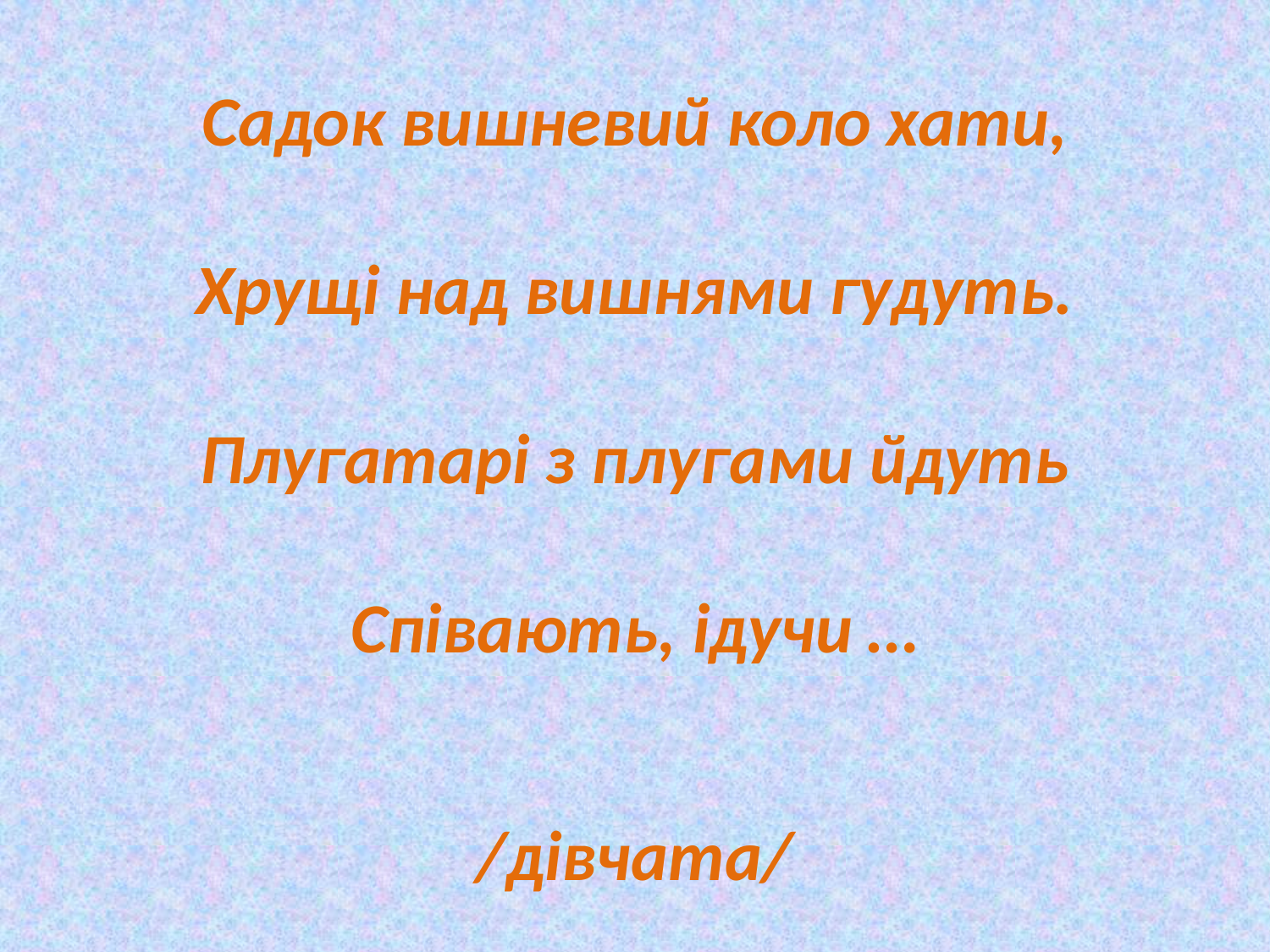

# Садок вишневий коло хати, Хрущі над вишнями гудуть. Плугатарі з плугами йдуть Співають, ідучи …
/дівчата/